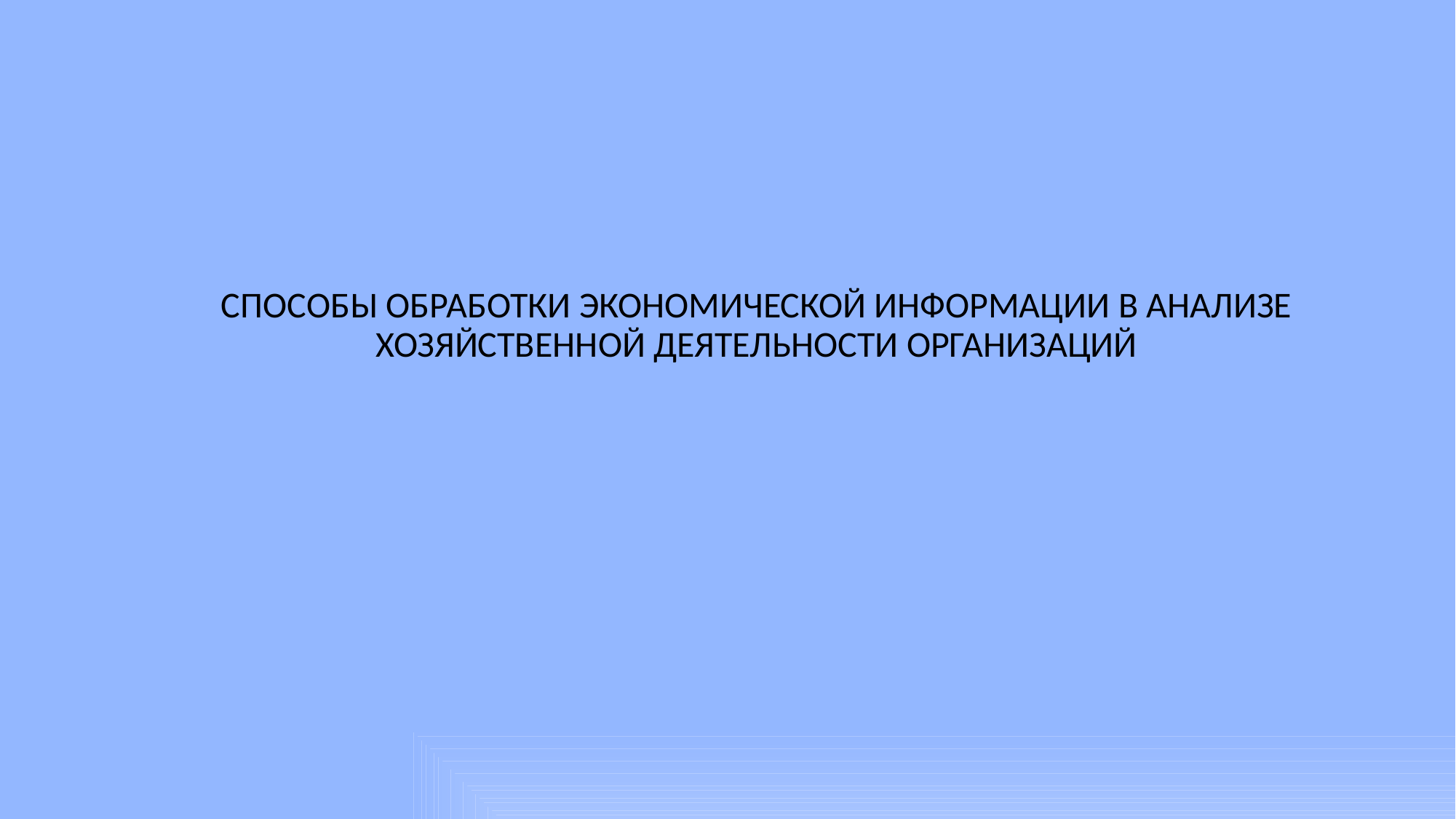

# СПОСОБЫ ОБРАБОТКИ ЭКОНОМИЧЕСКОЙ ИНФОРМАЦИИ В АНАЛИЗЕ ХОЗЯЙСТВЕННОЙ деятельности организаций